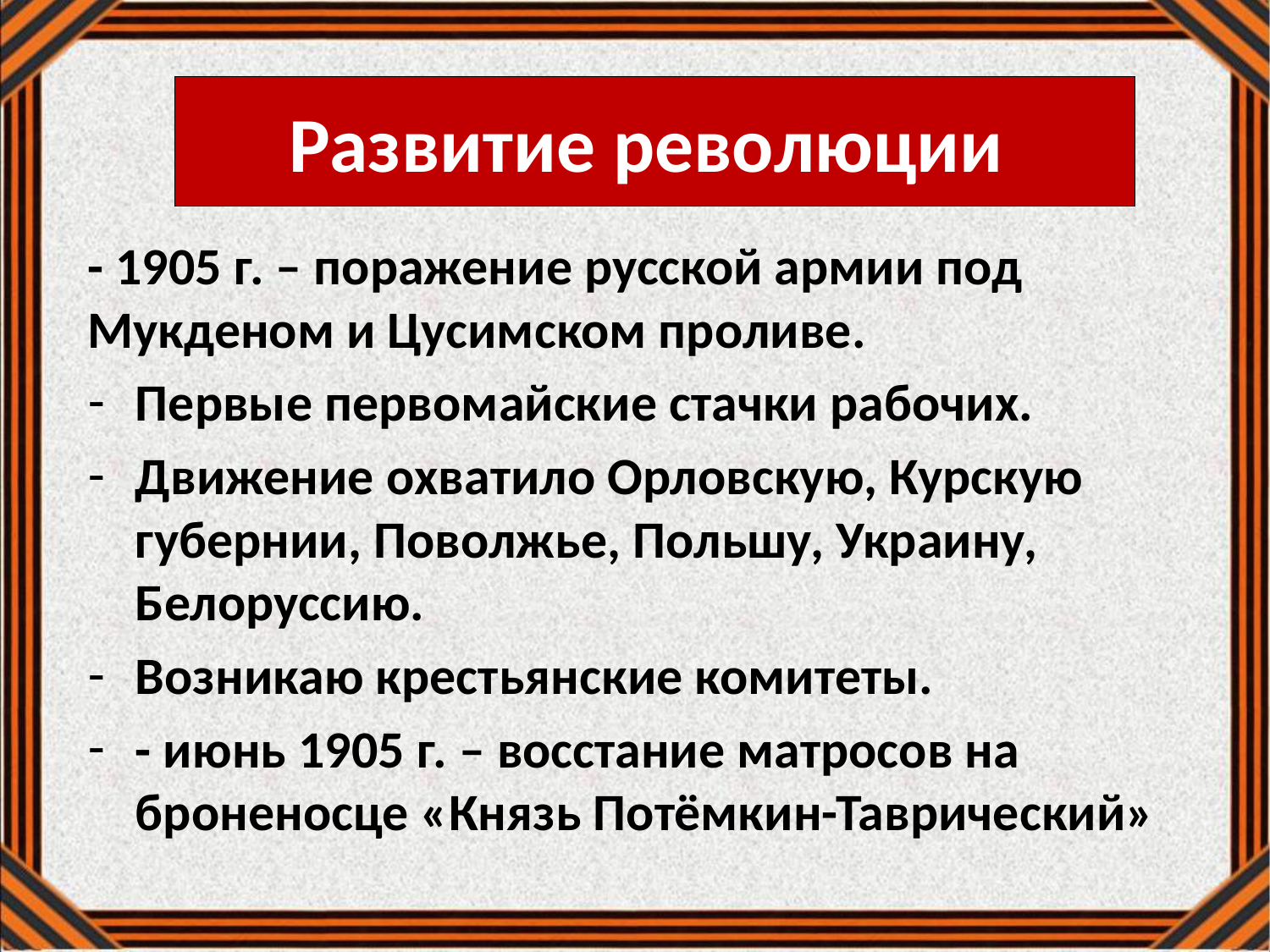

# Развитие революции
- 1905 г. – поражение русской армии под Мукденом и Цусимском проливе.
Первые первомайские стачки рабочих.
Движение охватило Орловскую, Курскую губернии, Поволжье, Польшу, Украину, Белоруссию.
Возникаю крестьянские комитеты.
- июнь 1905 г. – восстание матросов на броненосце «Князь Потёмкин-Таврический»